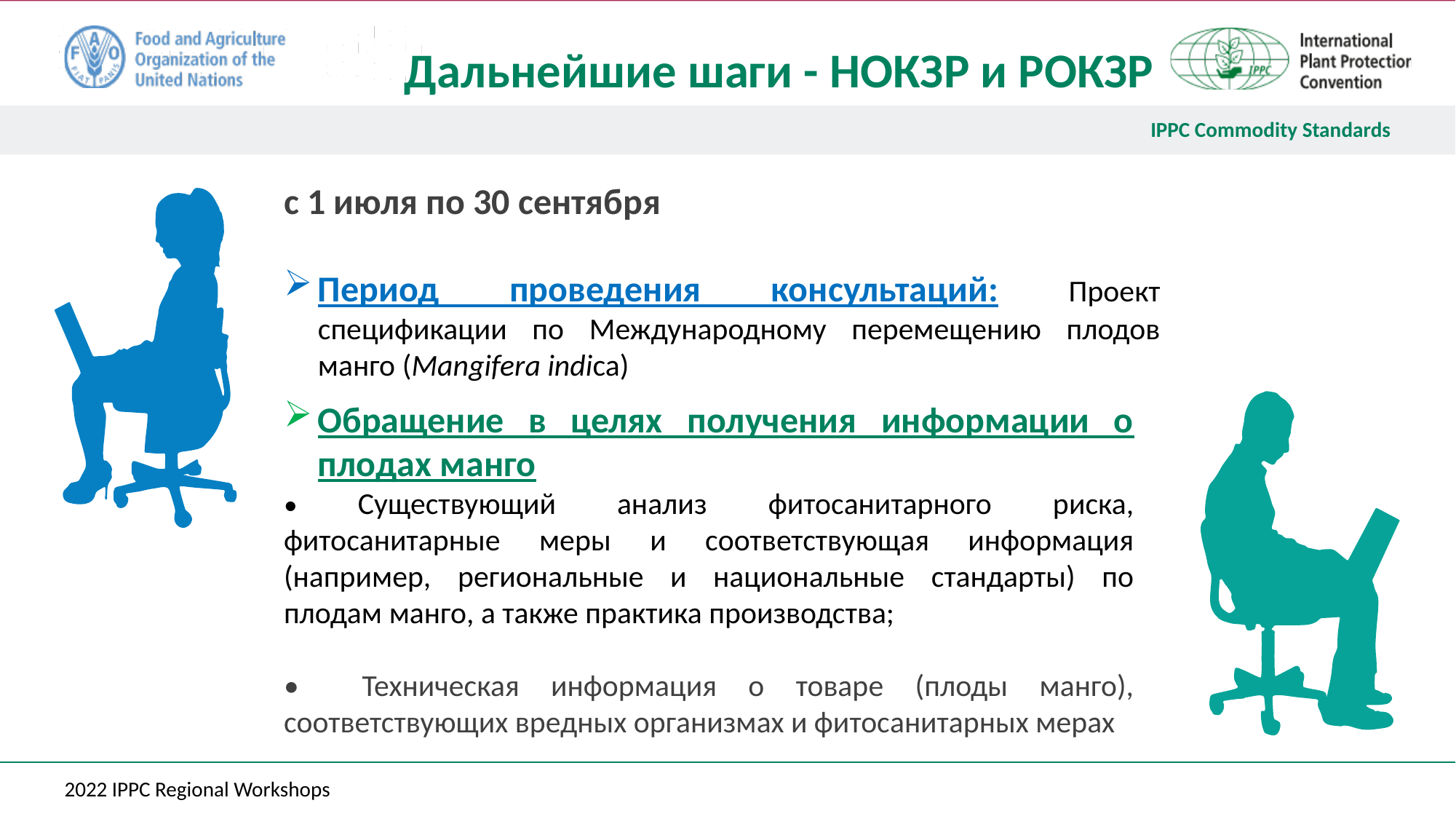

# Дальнейшие шаги - НОКЗР и РОКЗР
с 1 июля по 30 сентября

Период проведения консультаций: Проект спецификации по Международному перемещению плодов манго (Mangifera indica)

Обращение в целях получения информации о плодах манго
• Существующий анализ фитосанитарного риска, фитосанитарные меры и соответствующая информация (например, региональные и национальные стандарты) по плодам манго, а также практика производства;

•  Техническая информация о товаре (плоды манго), соответствующих вредных организмах и фитосанитарных мерах